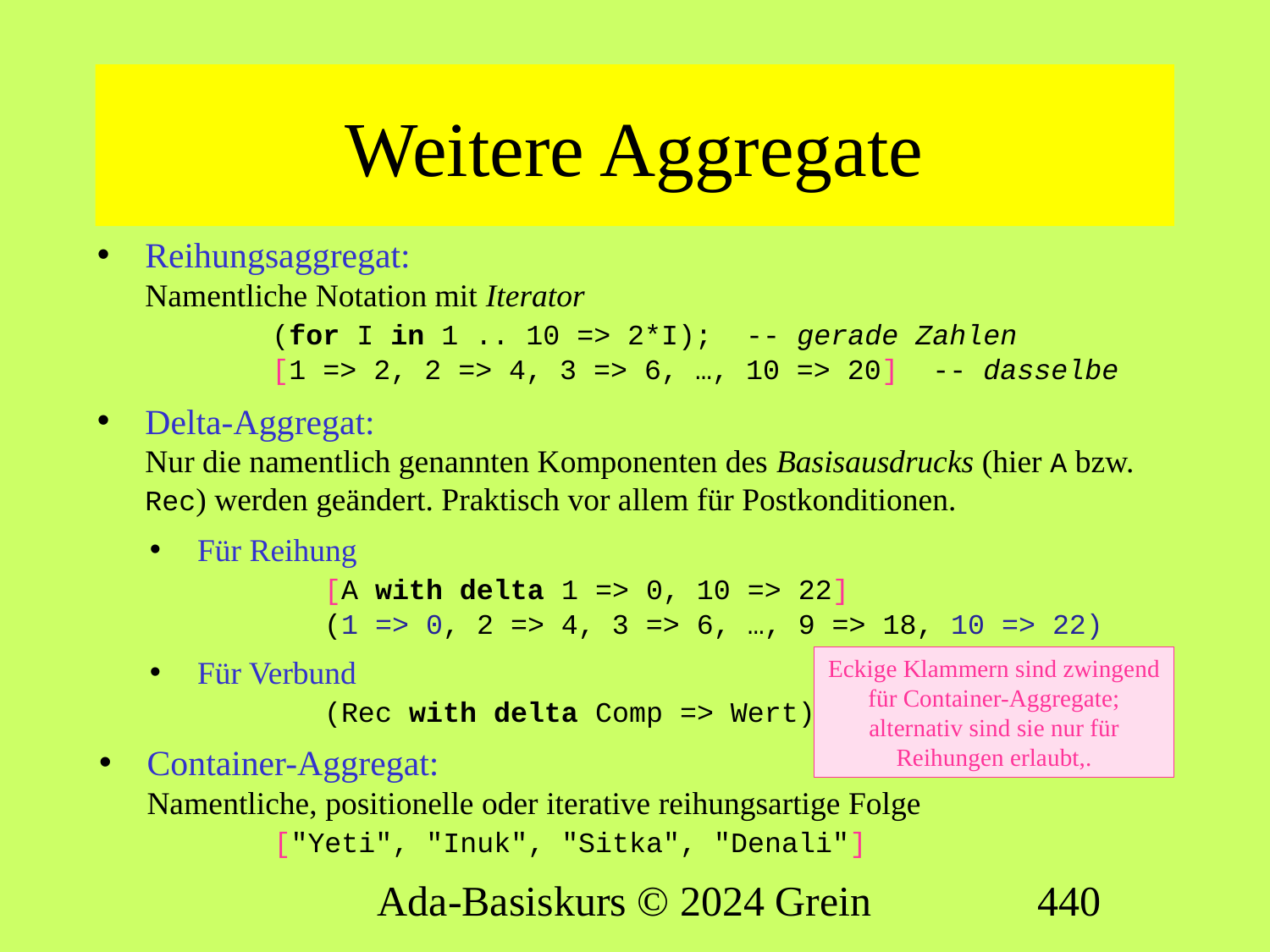

# Weitere Aggregate
Reihungsaggregat:
Namentliche Notation mit Iterator
	(for I in 1 .. 10 => 2*I);  -- gerade Zahlen
	[1 => 2, 2 => 4, 3 => 6, …, 10 => 20]  -- dasselbe
Delta-Aggregat:
Nur die namentlich genannten Komponenten des Basisausdrucks (hier A bzw. Rec) werden geändert. Praktisch vor allem für Postkonditionen.
Für Reihung
	[A with delta 1 => 0, 10 => 22]
	(1 => 0, 2 => 4, 3 => 6, …, 9 => 18, 10 => 22)
Für Verbund
	(Rec with delta Comp => Wert)
Container-Aggregat:
Namentliche, positionelle oder iterative reihungsartige Folge
	["Yeti", "Inuk", "Sitka", "Denali"]
Eckige Klammern sind zwingend für Container-Aggregate; alternativ sind sie nur für Reihungen erlaubt,.
Ada-Basiskurs © 2024 Grein
440